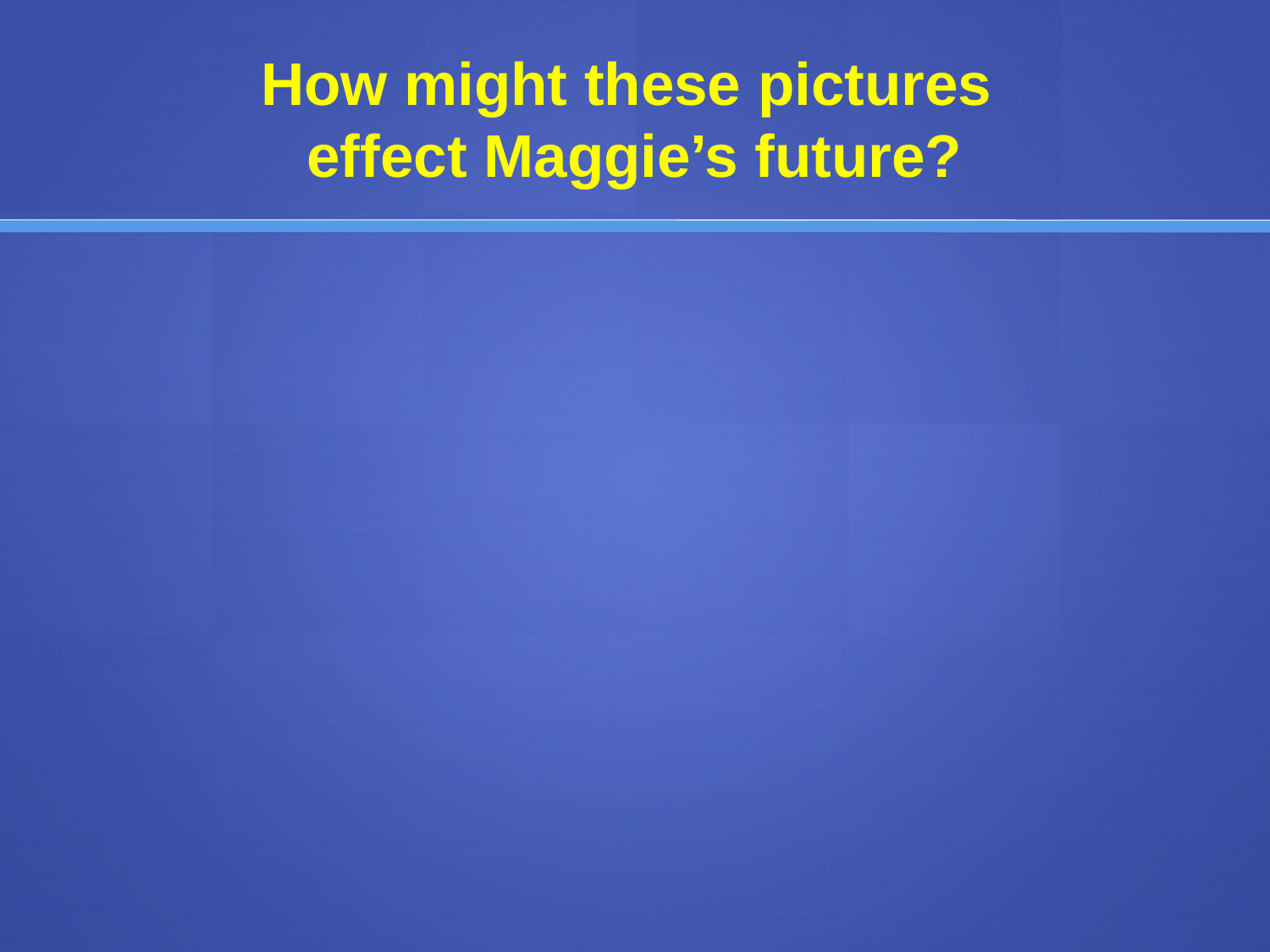

# How might these pictures effect Maggie’s future?